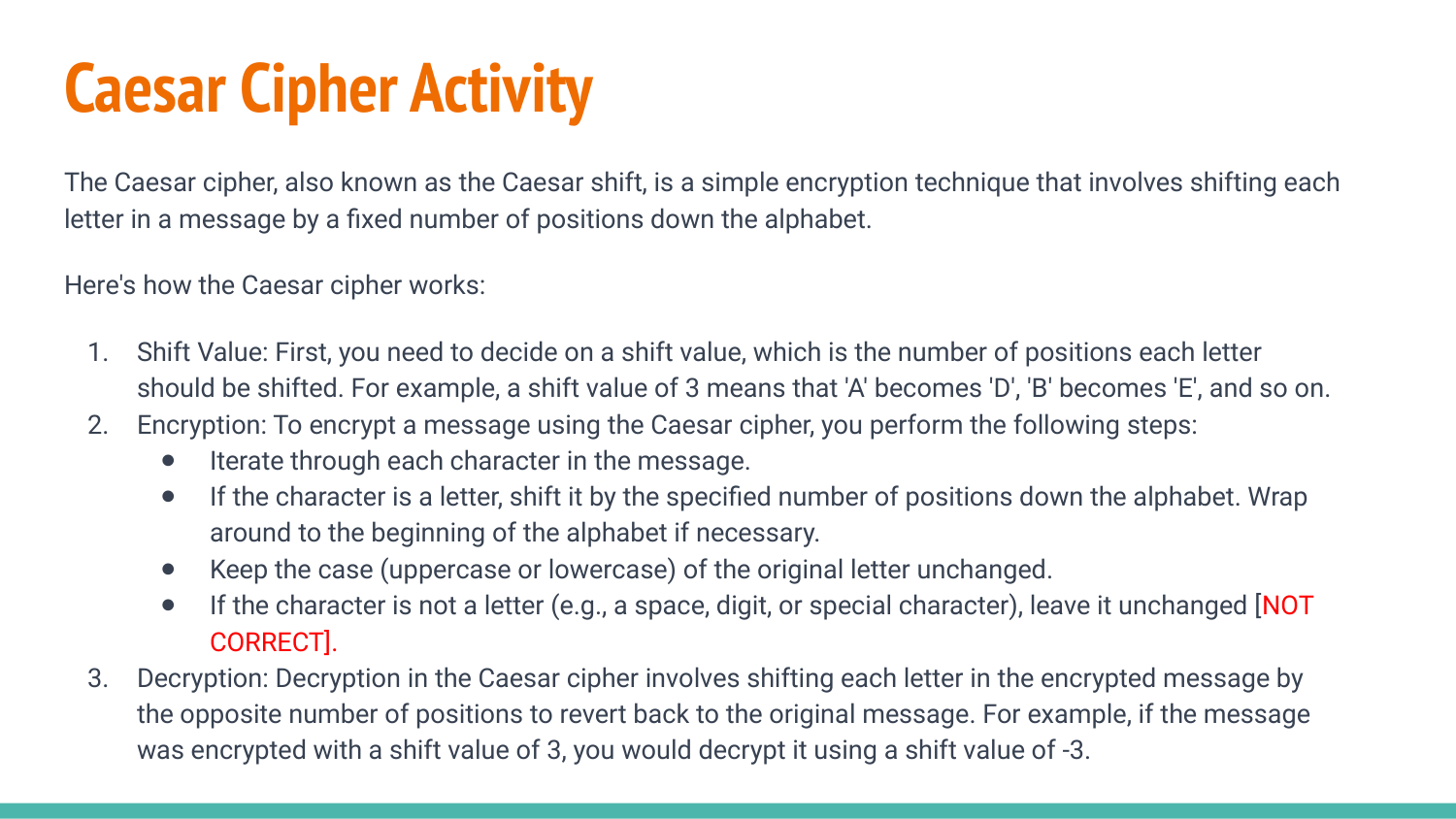

# Caesar Cipher Activity

The Caesar cipher, also known as the Caesar shift, is a simple encryption technique that involves shifting each letter in a message by a fixed number of positions down the alphabet.
Here's how the Caesar cipher works:
Shift Value: First, you need to decide on a shift value, which is the number of positions each letter should be shifted. For example, a shift value of 3 means that 'A' becomes 'D', 'B' becomes 'E', and so on.
Encryption: To encrypt a message using the Caesar cipher, you perform the following steps:
Iterate through each character in the message.
If the character is a letter, shift it by the specified number of positions down the alphabet. Wrap around to the beginning of the alphabet if necessary.
Keep the case (uppercase or lowercase) of the original letter unchanged.
If the character is not a letter (e.g., a space, digit, or special character), leave it unchanged [NOT CORRECT].
Decryption: Decryption in the Caesar cipher involves shifting each letter in the encrypted message by the opposite number of positions to revert back to the original message. For example, if the message was encrypted with a shift value of 3, you would decrypt it using a shift value of -3.